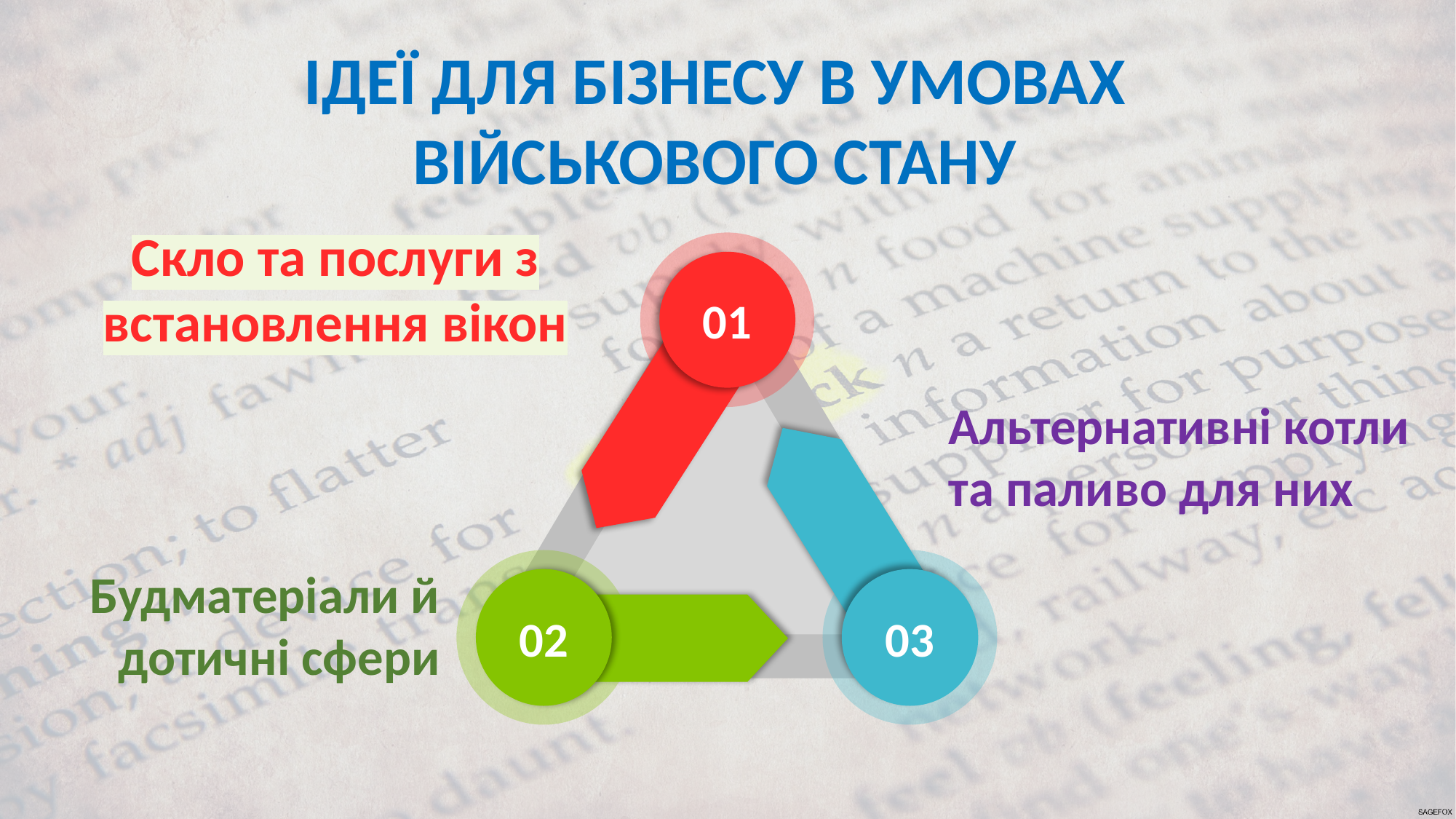

ІДЕЇ ДЛЯ БІЗНЕСУ В УМОВАХ ВІЙСЬКОВОГО СТАНУ
Скло та послуги з встановлення вікон

01

Альтернативні котли та паливо для них

Будматеріали й дотичні сфери
02
03